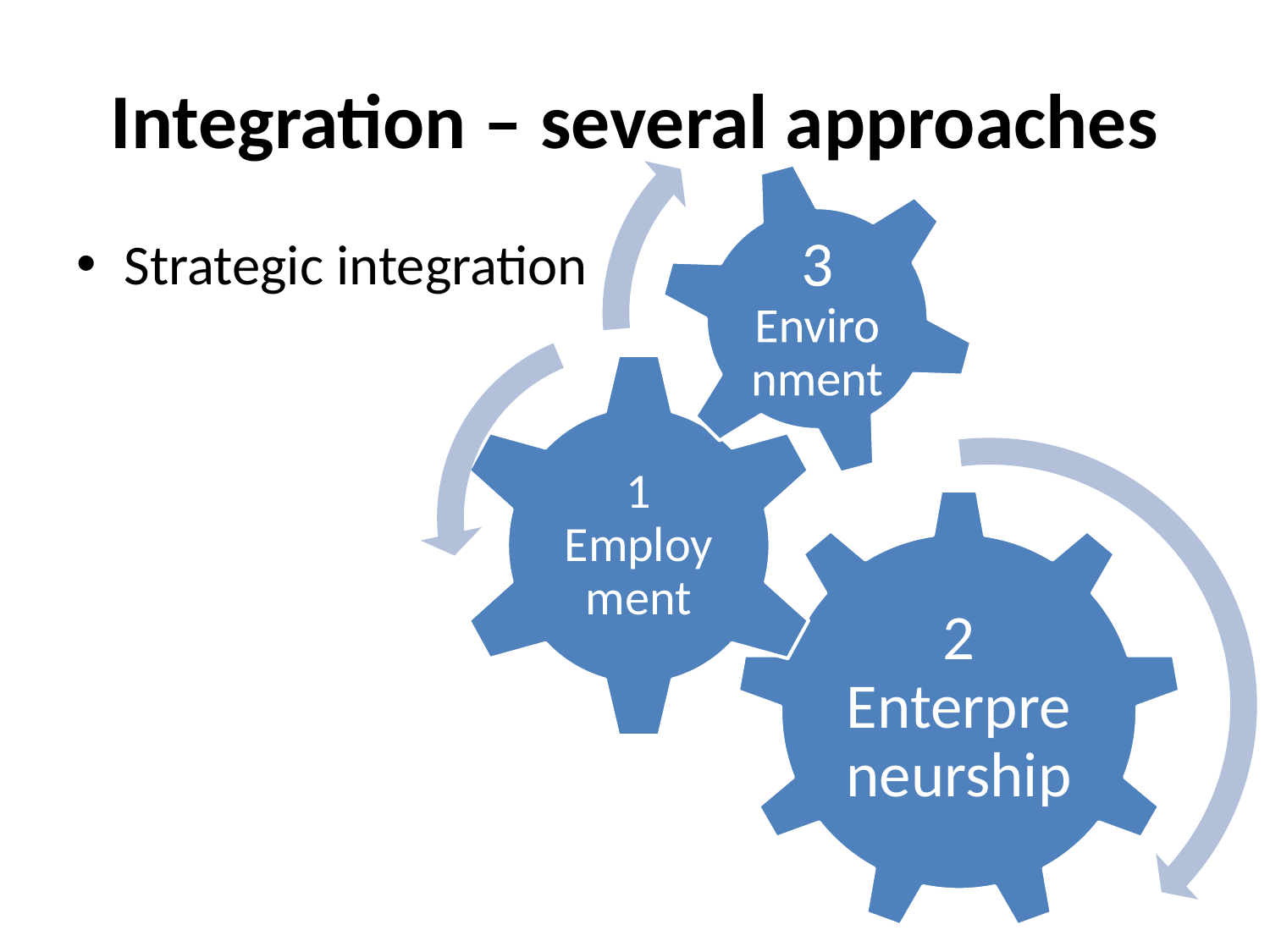

# Integration – several approaches
2 Enterpreneurship
1 Employment
3 Environment
Strategic integration